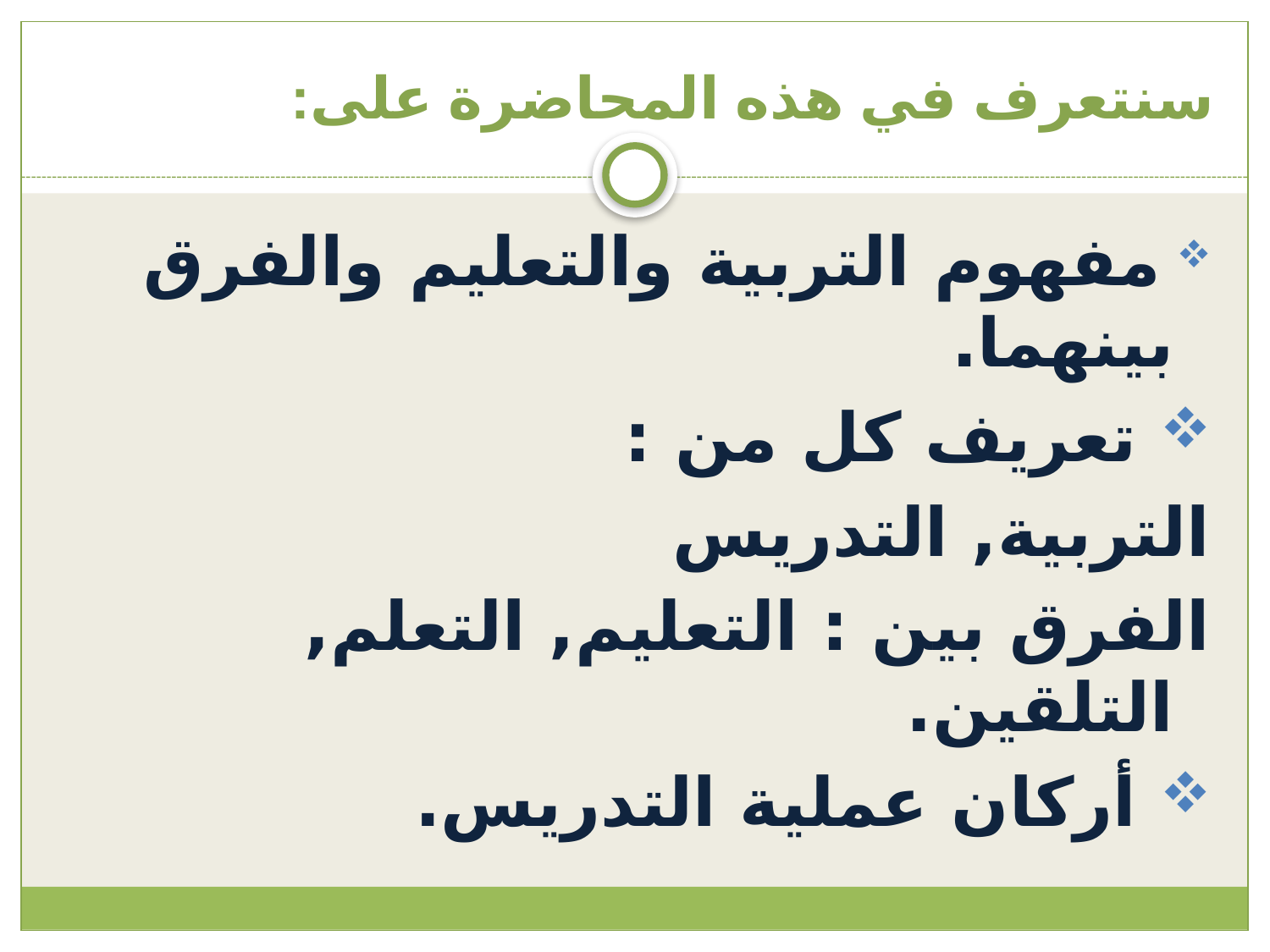

# سنتعرف في هذه المحاضرة على:
 مفهوم التربية والتعليم والفرق بينهما.
 تعريف كل من :
التربية, التدريس
الفرق بين : التعليم, التعلم, التلقين.
 أركان عملية التدريس.